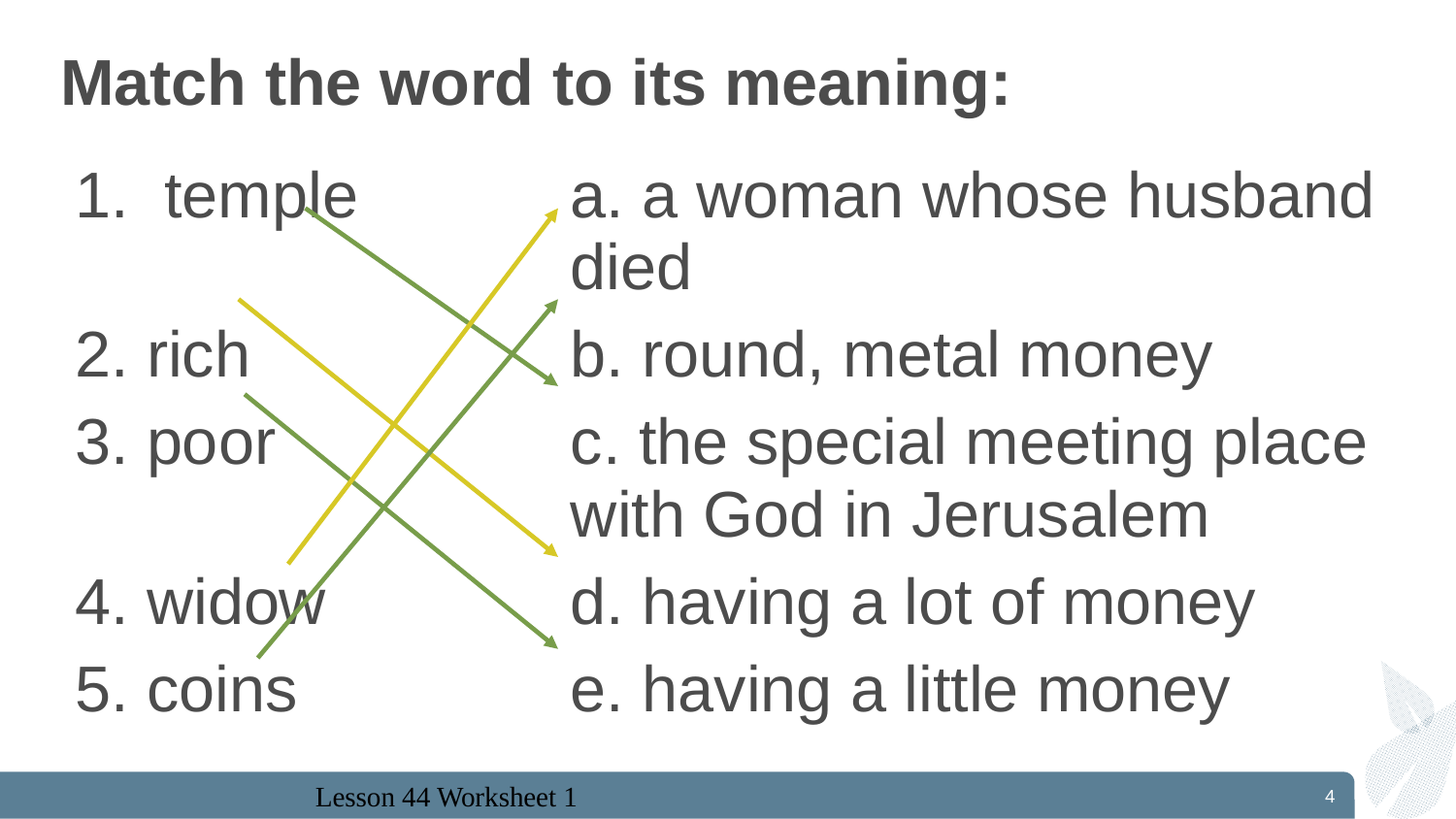

# Match the word to its meaning:
| 1. temple | a. a woman whose husband died |
| --- | --- |
| 2. rich | b. round, metal money |
| 3. poor | c. the special meeting place with God in Jerusalem |
| 4. widow | d. having a lot of money |
| 5. coins | e. having a little money |
4
Lesson 44 Worksheet 1